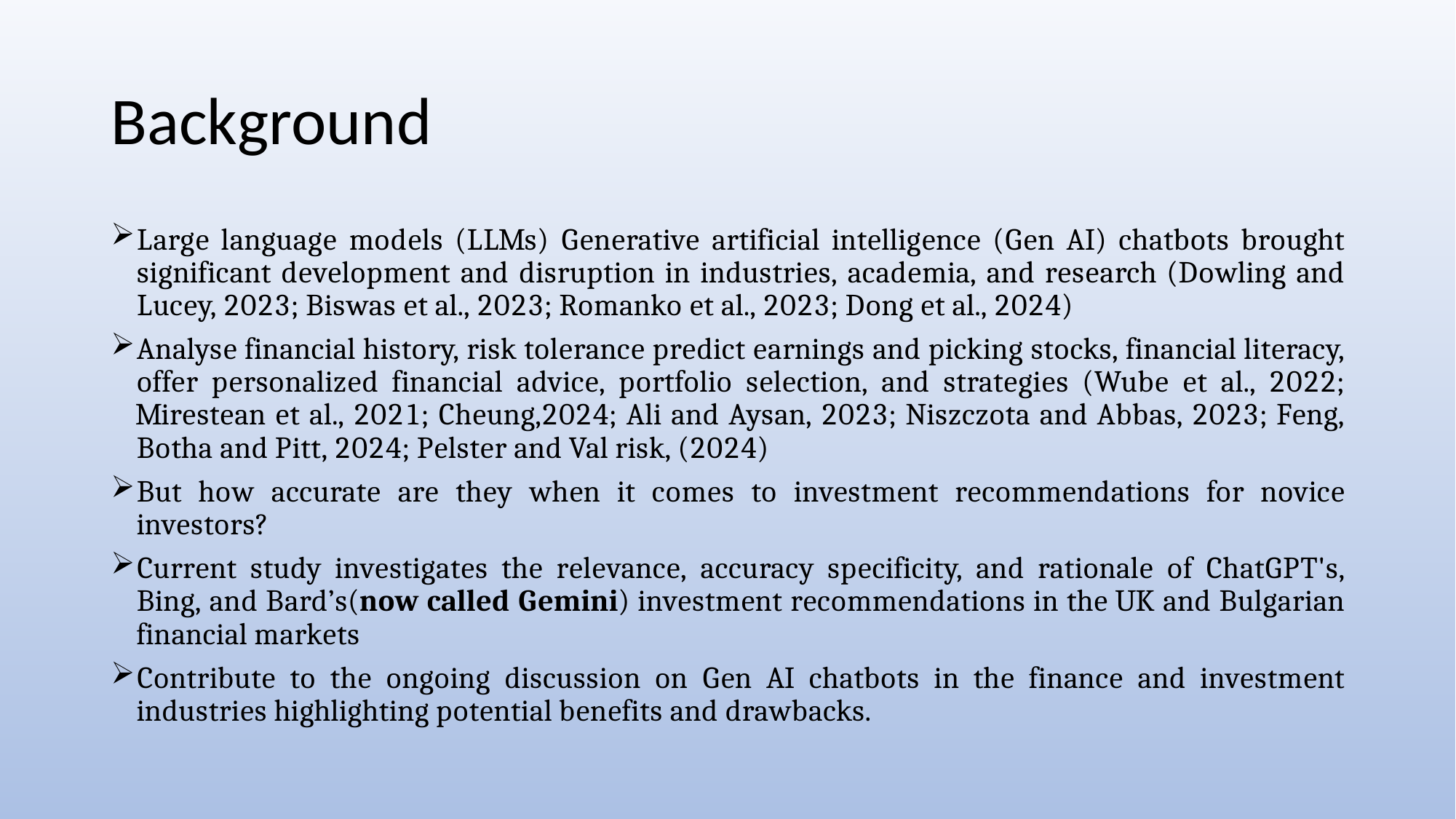

# Background
Large language models (LLMs) Generative artificial intelligence (Gen AI) chatbots brought significant development and disruption in industries, academia, and research (Dowling and Lucey, 2023; Biswas et al., 2023; Romanko et al., 2023; Dong et al., 2024)
Analyse financial history, risk tolerance predict earnings and picking stocks, financial literacy, offer personalized financial advice, portfolio selection, and strategies (Wube et al., 2022; Mirestean et al., 2021; Cheung,2024; Ali and Aysan, 2023; Niszczota and Abbas, 2023; Feng, Botha and Pitt, 2024; Pelster and Val risk, (2024)
But how accurate are they when it comes to investment recommendations for novice investors?
Current study investigates the relevance, accuracy specificity, and rationale of ChatGPT's, Bing, and Bard’s(now called Gemini) investment recommendations in the UK and Bulgarian financial markets
Contribute to the ongoing discussion on Gen AI chatbots in the finance and investment industries highlighting potential benefits and drawbacks.